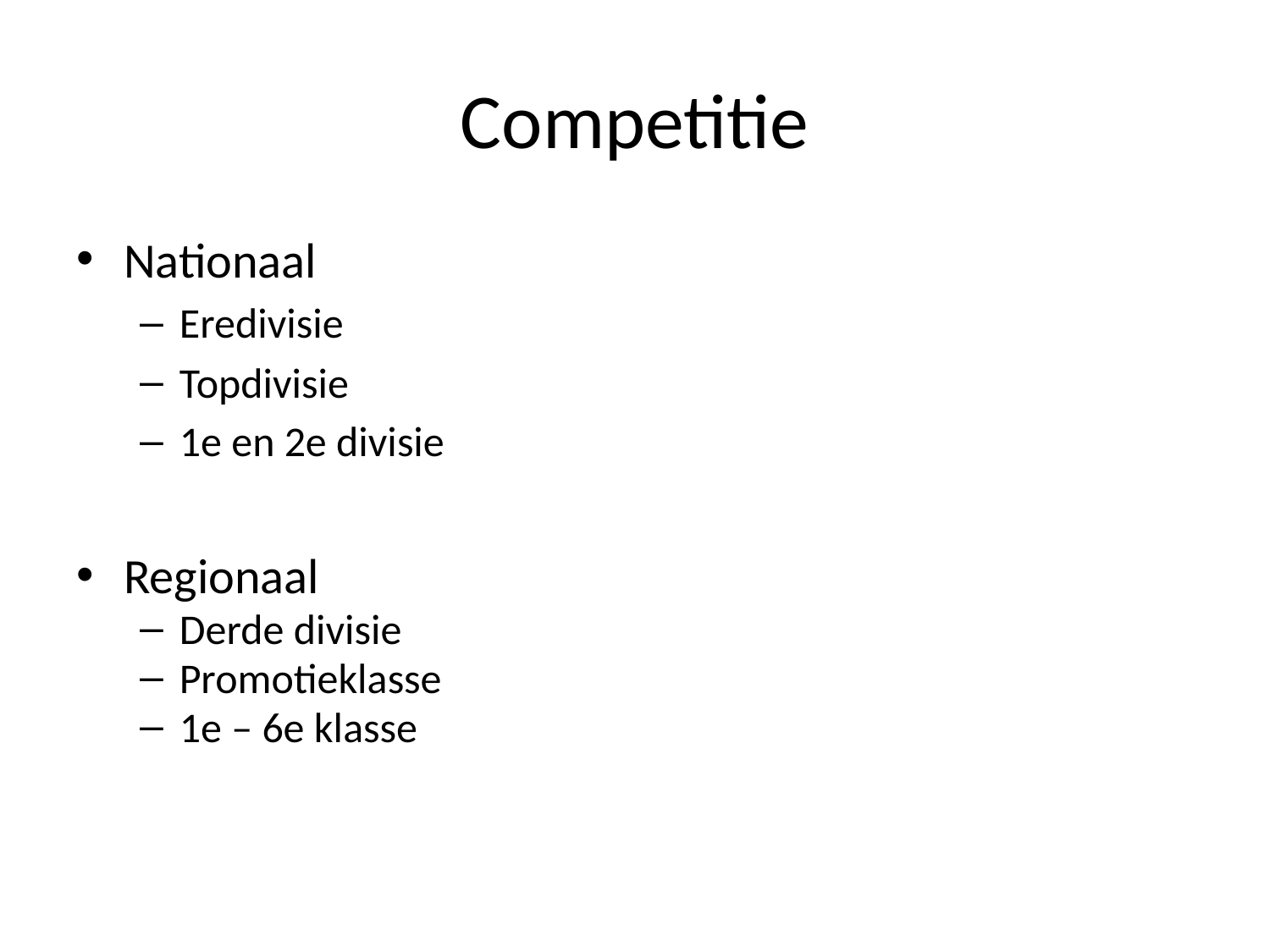

# Competitie
Nationaal
Eredivisie
Topdivisie
1e en 2e divisie

Regionaal
Derde divisie
Promotieklasse
1e – 6e klasse